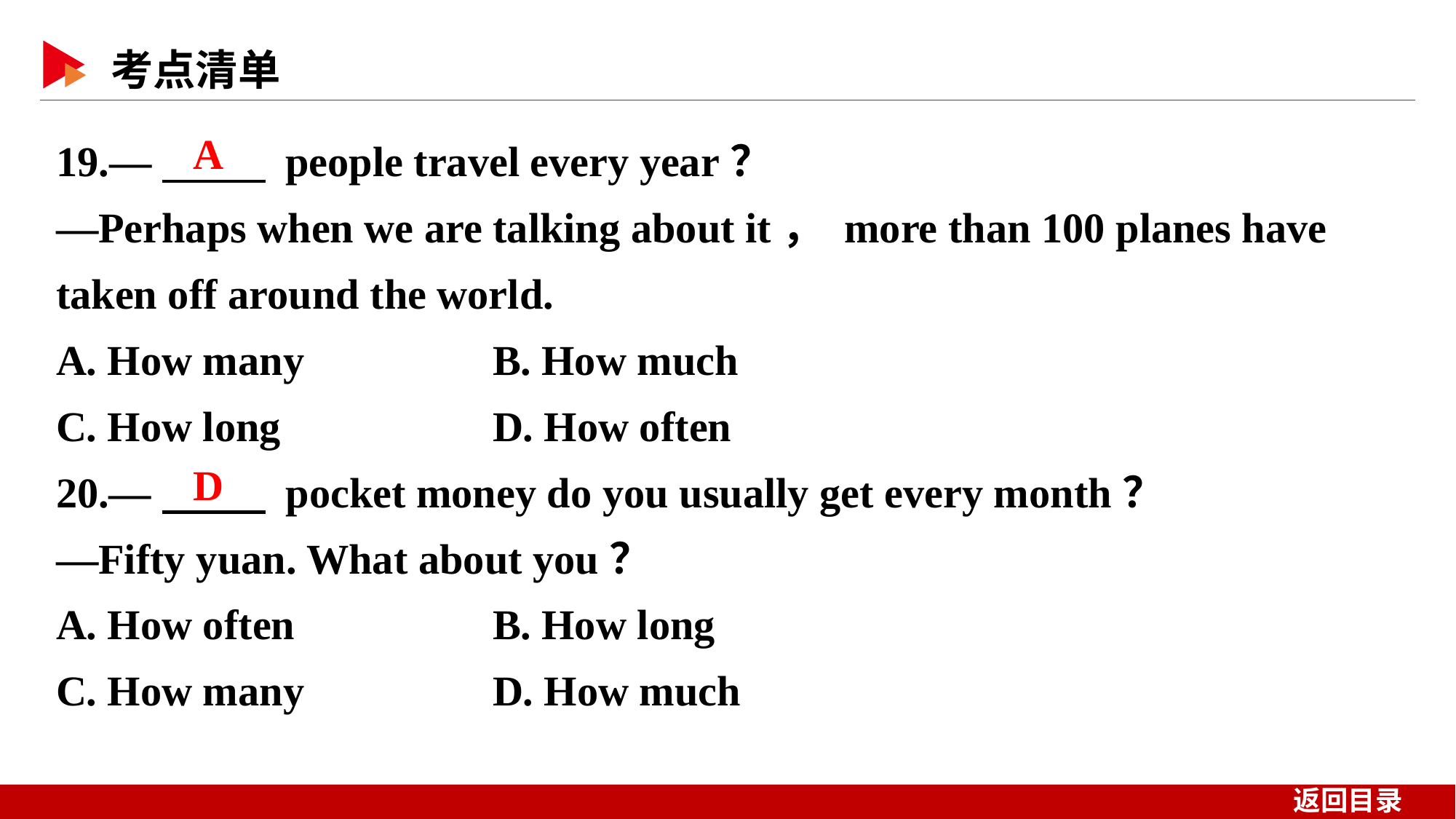

19.—　  　 people travel every year？
—Perhaps when we are talking about it， more than 100 planes have taken off around the world.
A. How many                	B. How much
C. How long                	D. How often
20.—　  　 pocket money do you usually get every month？
—Fifty yuan. What about you？
A. How often                	B. How long
C. How many                	D. How much
A
D